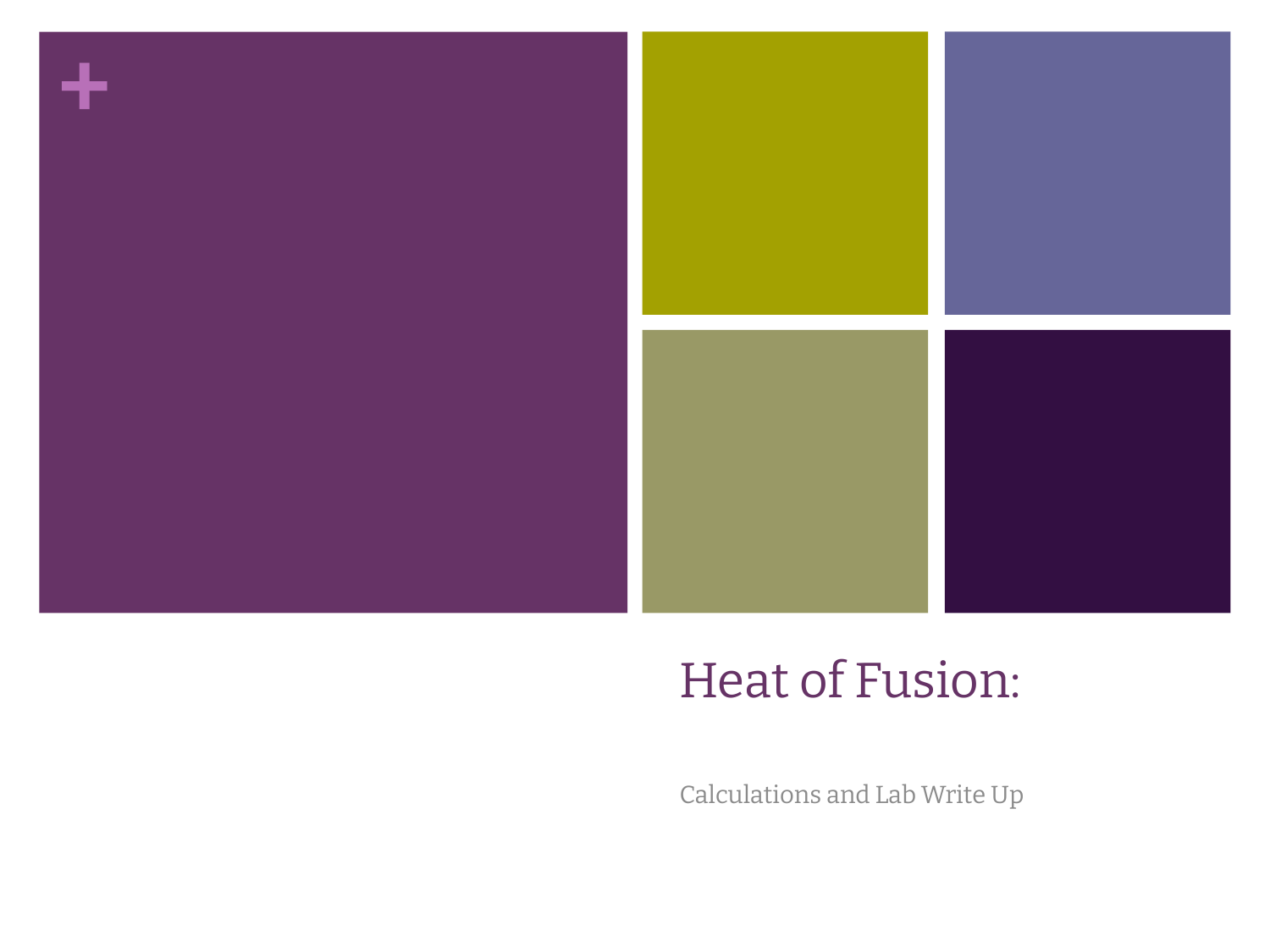

# Heat of Fusion:
Calculations and Lab Write Up